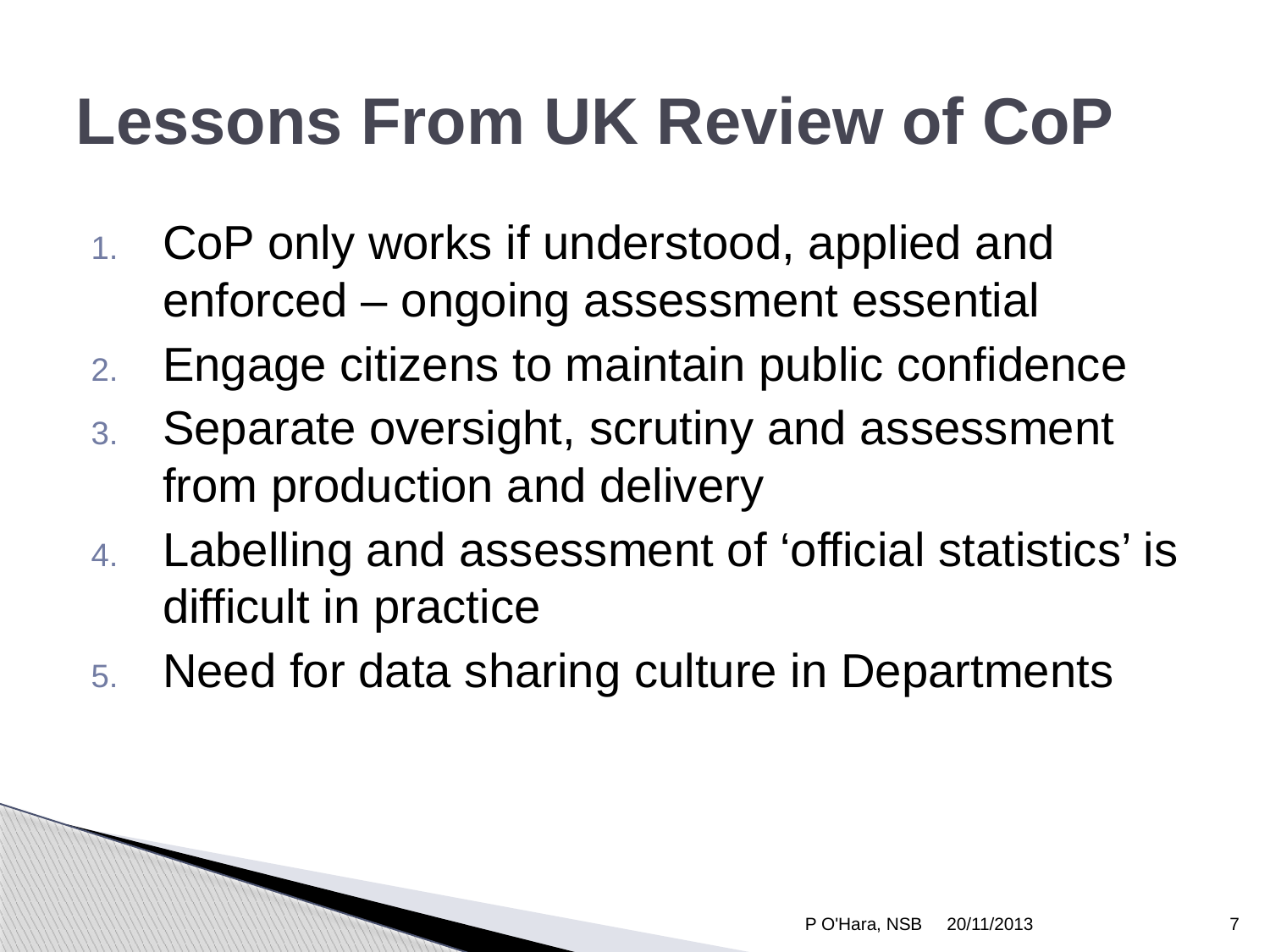

# Lessons From UK Review of CoP
CoP only works if understood, applied and enforced – ongoing assessment essential
Engage citizens to maintain public confidence
Separate oversight, scrutiny and assessment from production and delivery
Labelling and assessment of ‘official statistics’ is difficult in practice
Need for data sharing culture in Departments
P O'Hara, NSB
20/11/2013
7